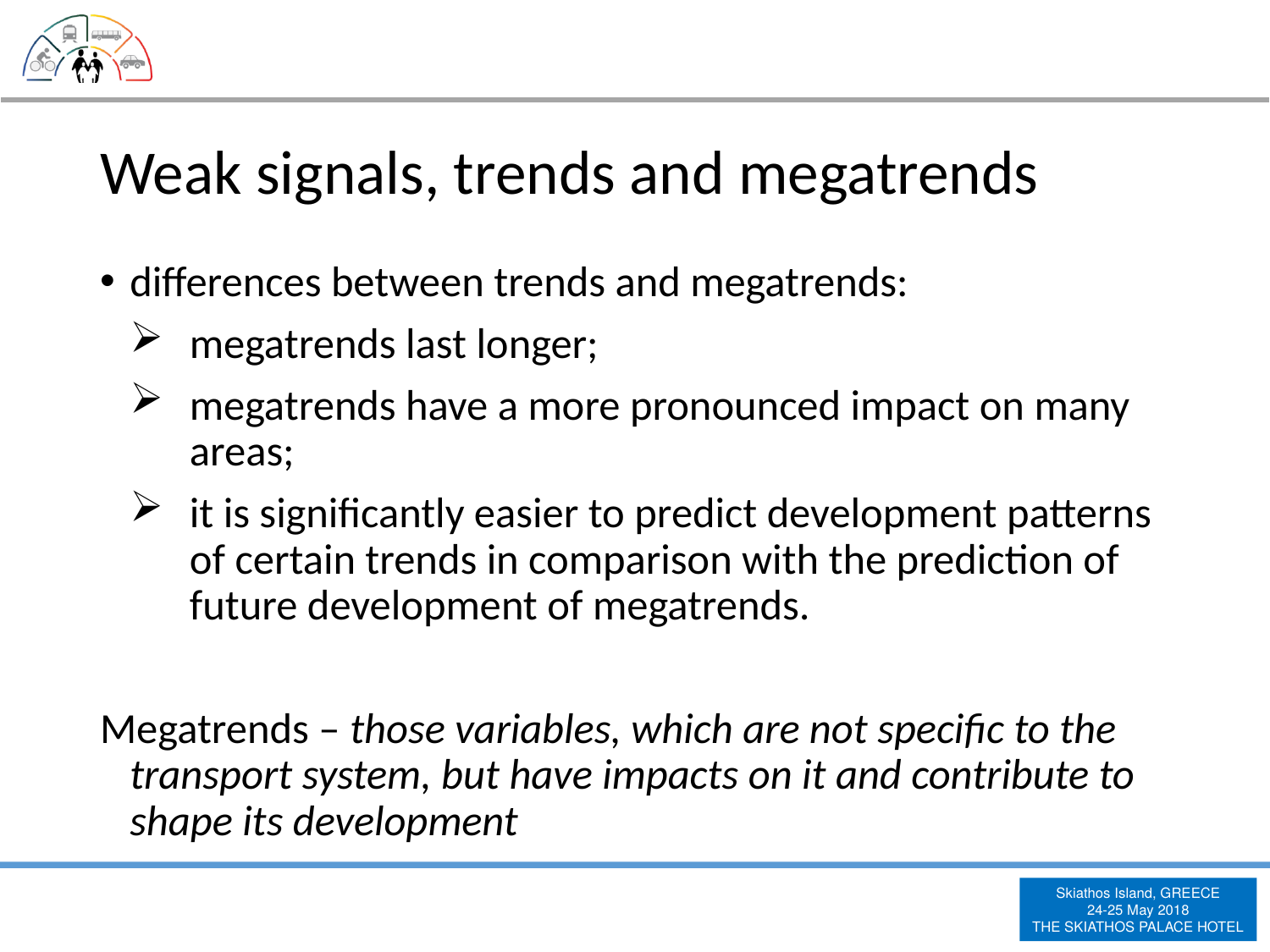

# Weak signals, trends and megatrends
differences between trends and megatrends:
megatrends last longer;
megatrends have a more pronounced impact on many areas;
it is significantly easier to predict development patterns of certain trends in comparison with the prediction of future development of megatrends.

Megatrends – those variables, which are not specific to the transport system, but have impacts on it and contribute to shape its development